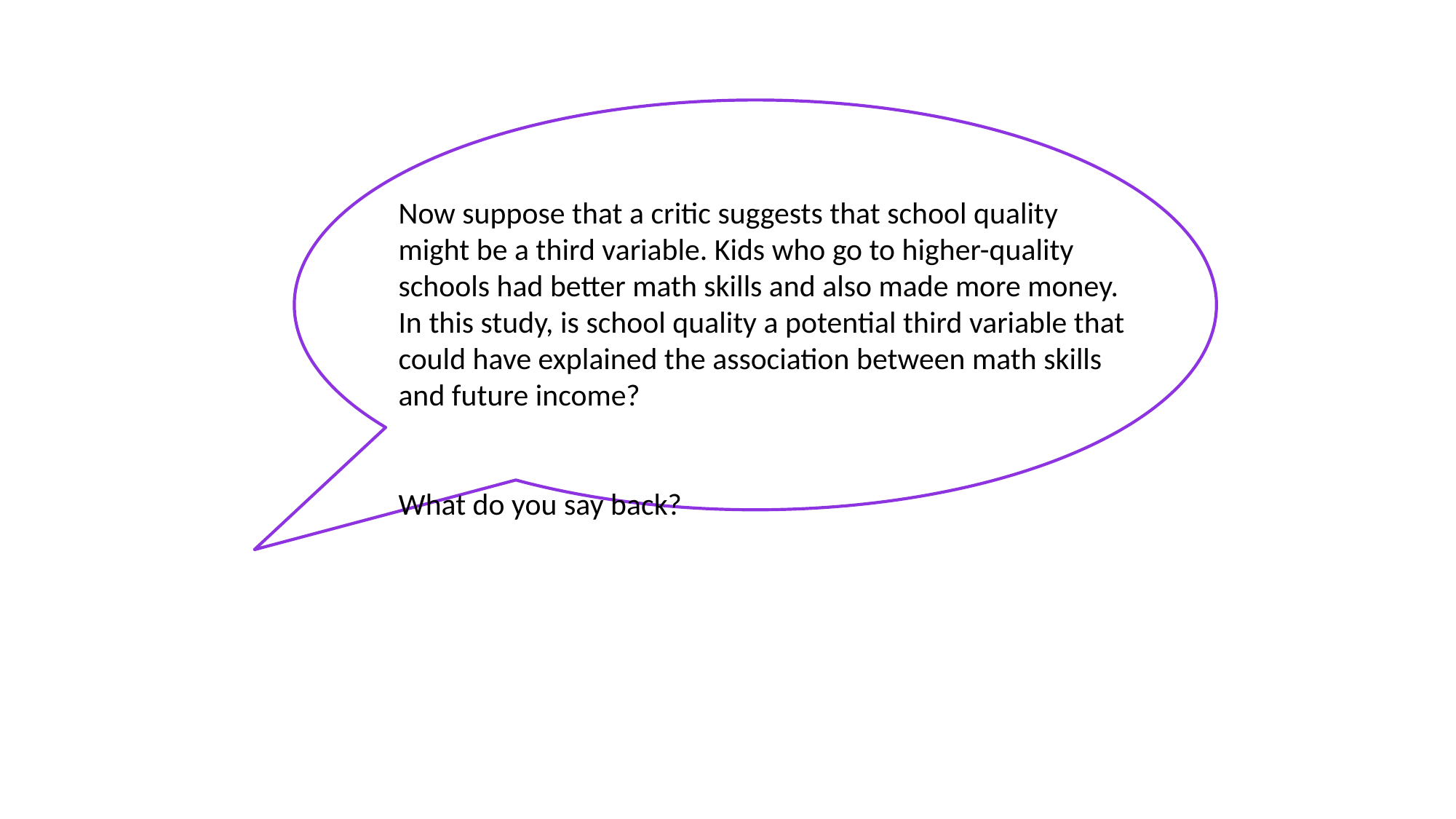

Now suppose that a critic suggests that school quality might be a third variable. Kids who go to higher-quality schools had better math skills and also made more money. In this study, is school quality a potential third variable that could have explained the association between math skills and future income?

What do you say back?